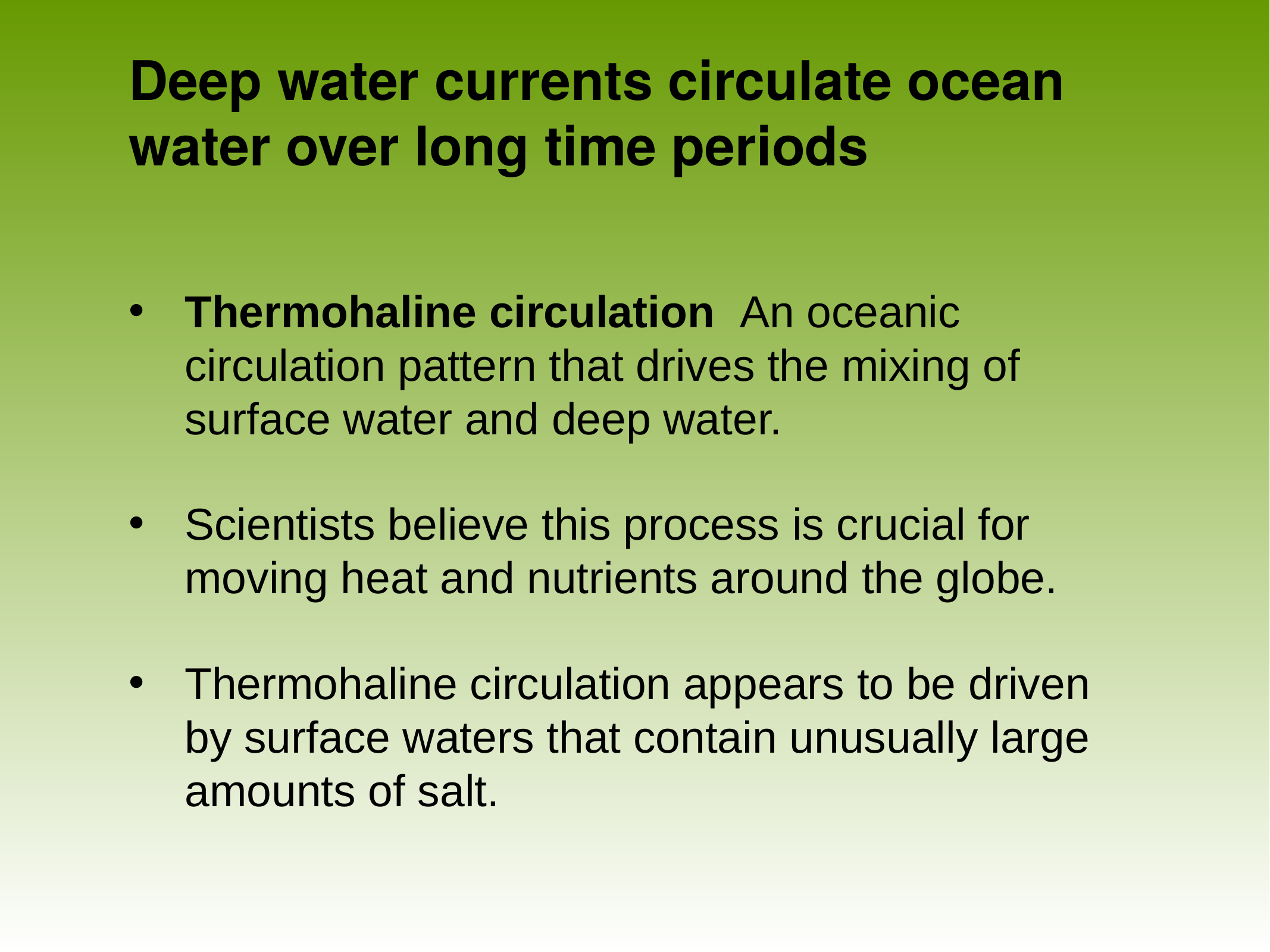

# Deep water currents circulate ocean water over long time periods
Thermohaline circulation  An oceanic circulation pattern that drives the mixing of surface water and deep water.
Scientists believe this process is crucial for moving heat and nutrients around the globe.
Thermohaline circulation appears to be driven by surface waters that contain unusually large amounts of salt.